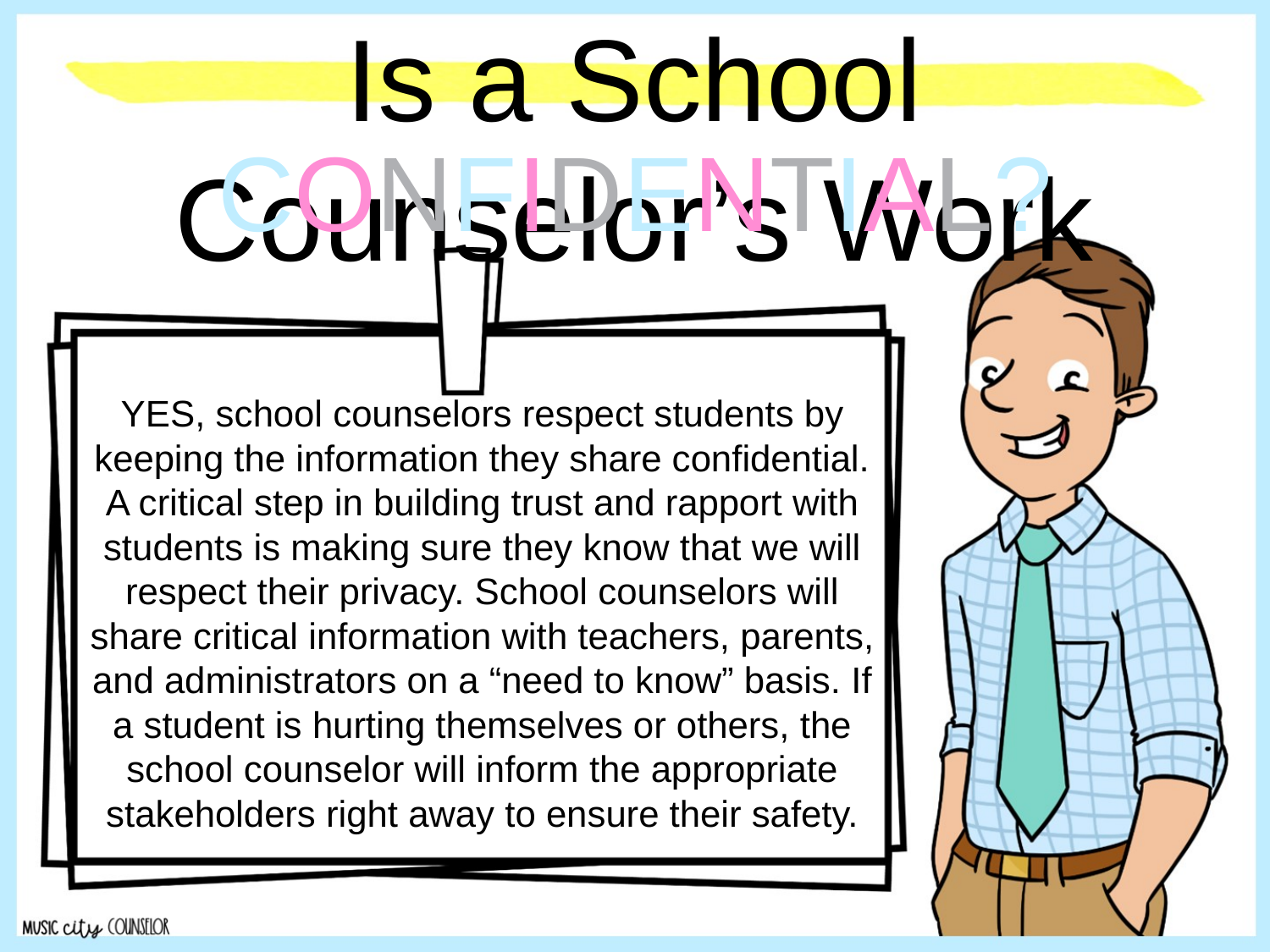

Is a School Counselor’s Work
CONFIDENTIAL?
YES, school counselors respect students by keeping the information they share confidential. A critical step in building trust and rapport with students is making sure they know that we will respect their privacy. School counselors will share critical information with teachers, parents, and administrators on a “need to know” basis. If a student is hurting themselves or others, the school counselor will inform the appropriate stakeholders right away to ensure their safety.